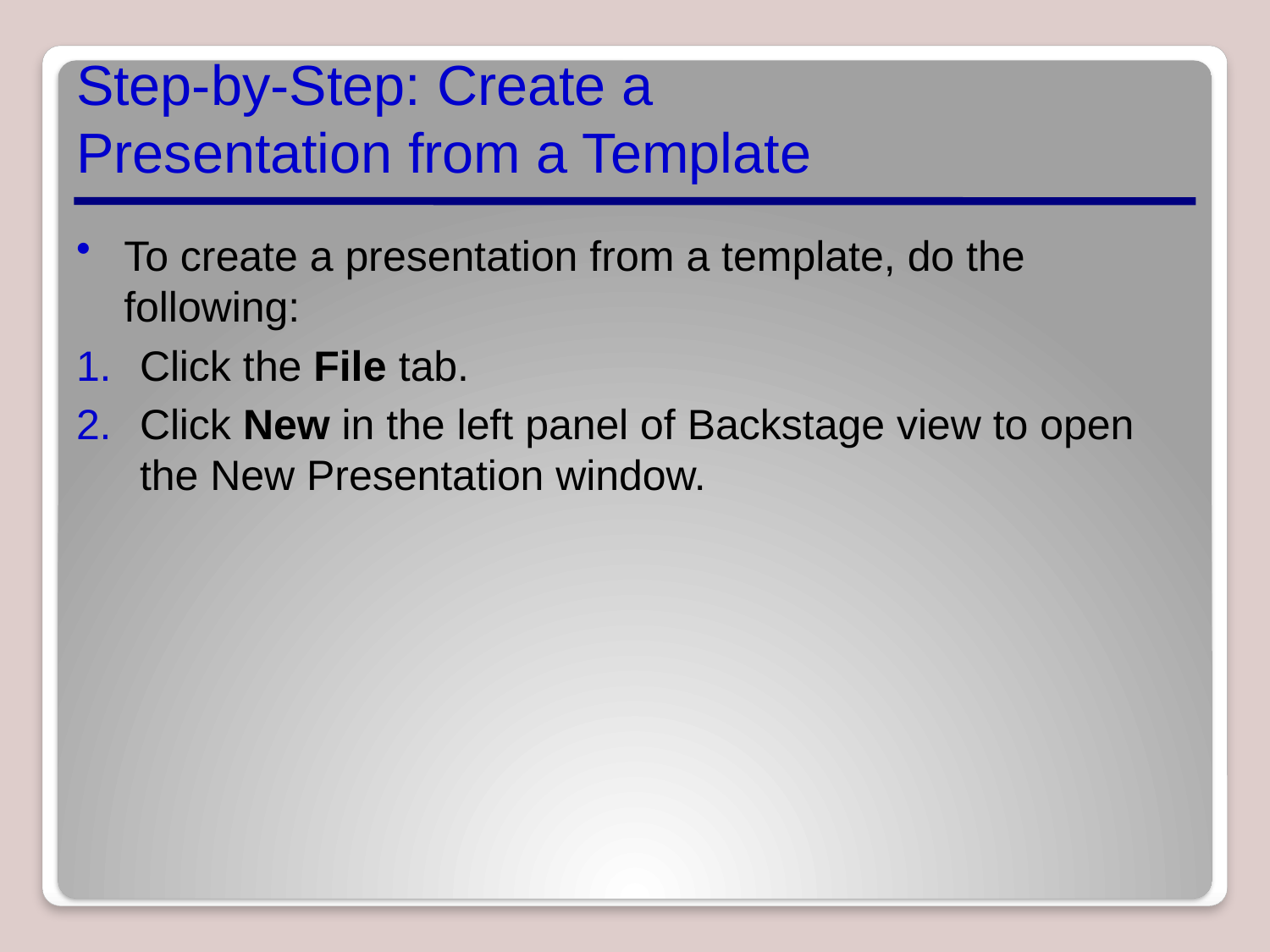

# Step-by-Step: Create a Presentation from a Template
To create a presentation from a template, do the following:
Click the File tab.
Click New in the left panel of Backstage view to open the New Presentation window.